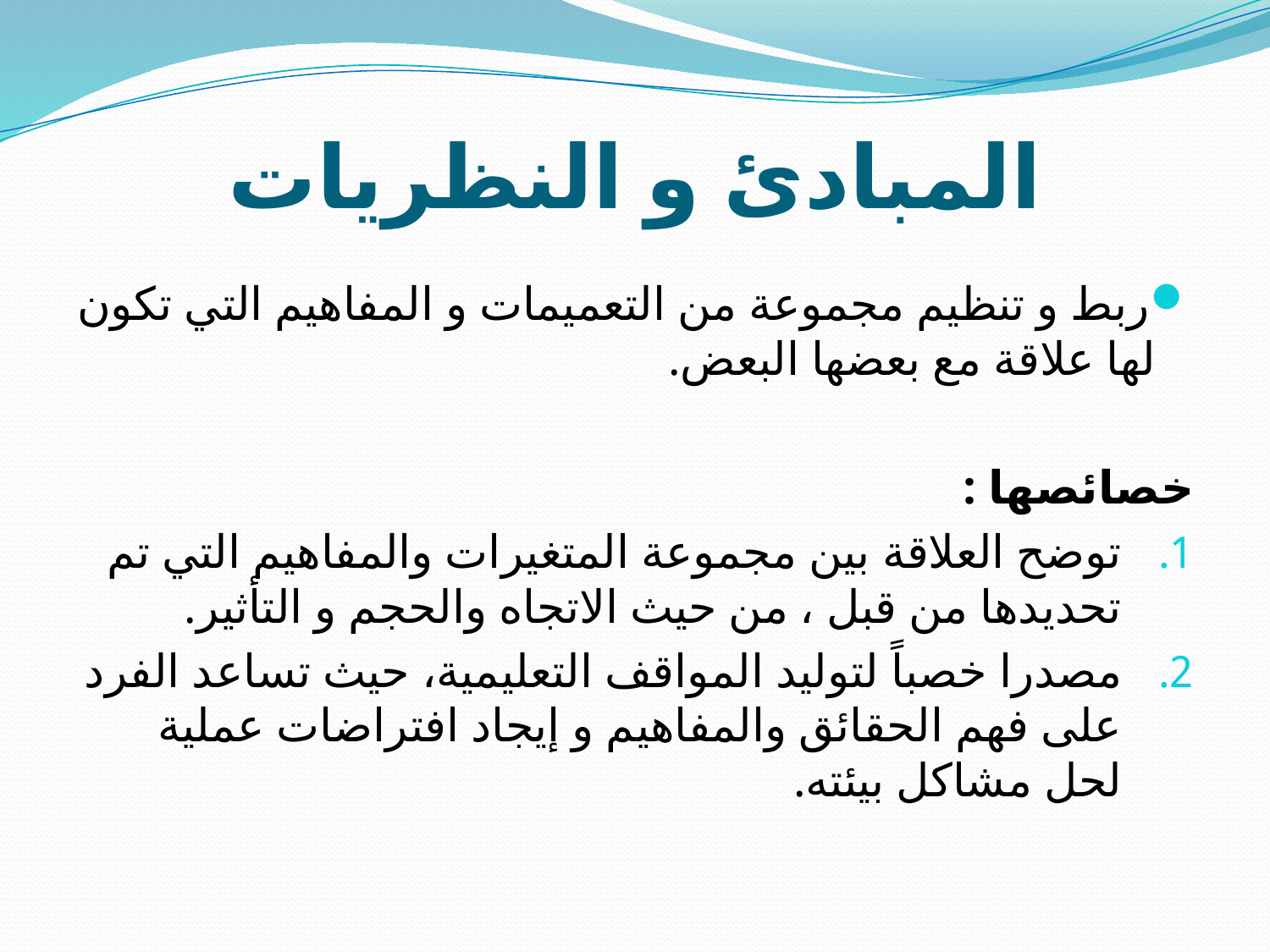

# المبادئ و النظريات
ربط و تنظيم مجموعة من التعميمات و المفاهيم التي تكون لها علاقة مع بعضها البعض.

خصائصها :
توضح العلاقة بين مجموعة المتغيرات والمفاهيم التي تم تحديدها من قبل ، من حيث الاتجاه والحجم و التأثير.
مصدرا خصباً لتوليد المواقف التعليمية، حيث تساعد الفرد على فهم الحقائق والمفاهيم و إيجاد افتراضات عملية لحل مشاكل بيئته.